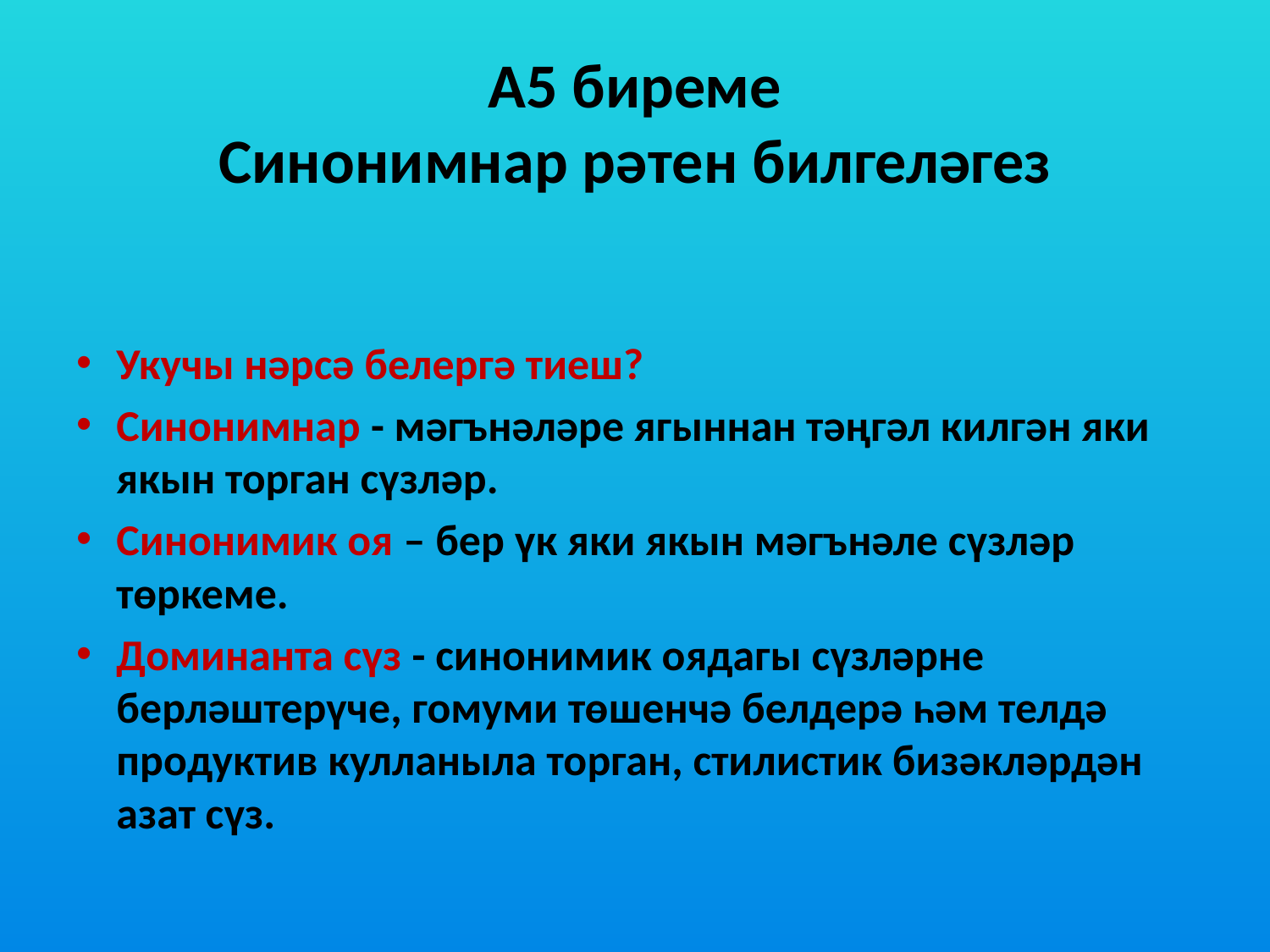

# А5 биреме Синонимнар рәтен билгеләгез

Укучы нәрсә белергә тиеш?
Синонимнар - мәгънәләре ягыннан тәңгәл килгән яки якын торган сүзләр.
Синонимик оя – бер үк яки якын мәгънәле сүзләр төркеме.
Доминанта сүз - синонимик оядагы сүзләрне берләштерүче, гомуми төшенчә белдерә һәм телдә продуктив кулланыла торган, стилистик бизәкләрдән азат сүз.